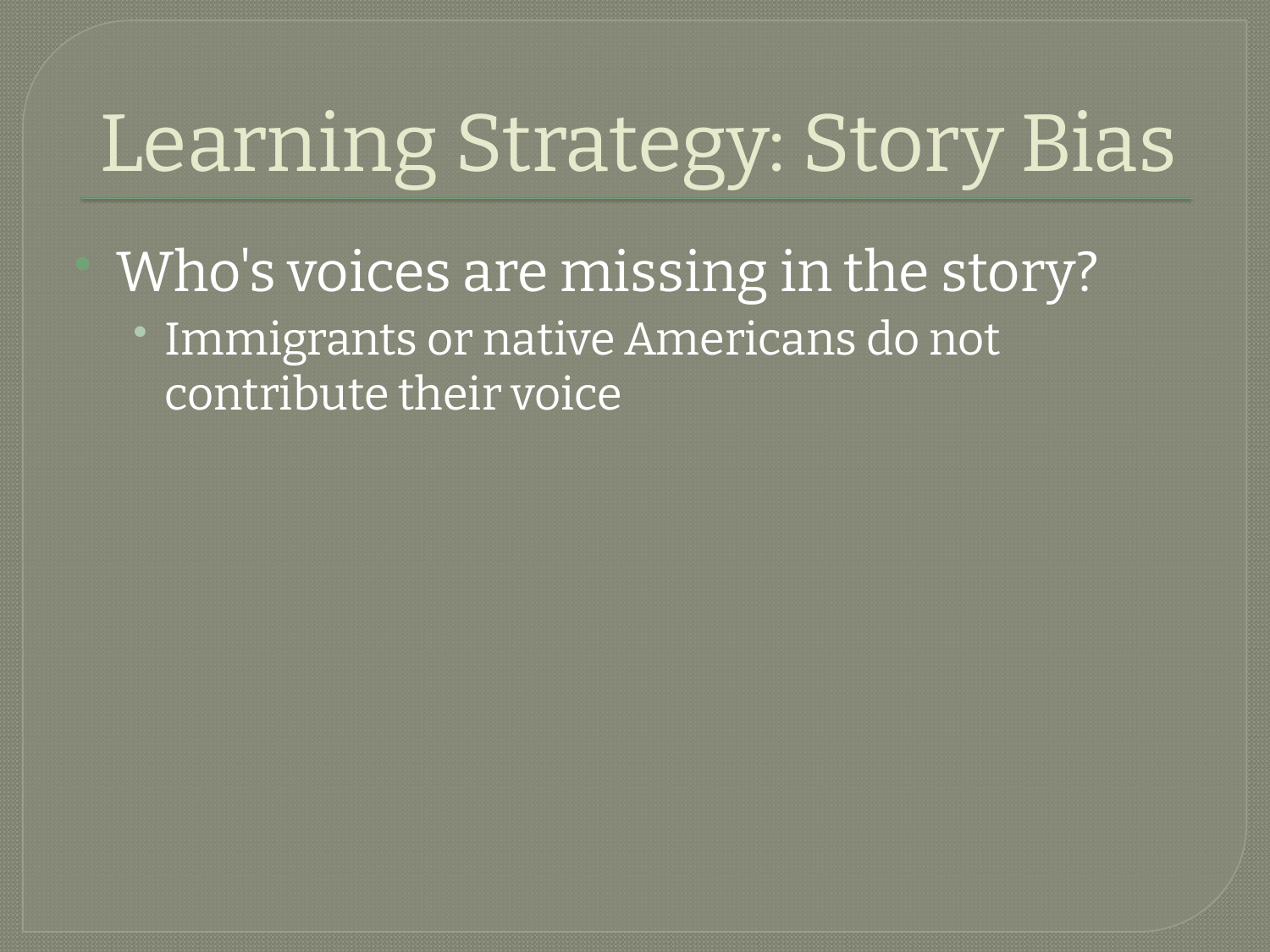

# Learning Strategy: Story Bias
Who's voices are missing in the story?
Immigrants or native Americans do not contribute their voice